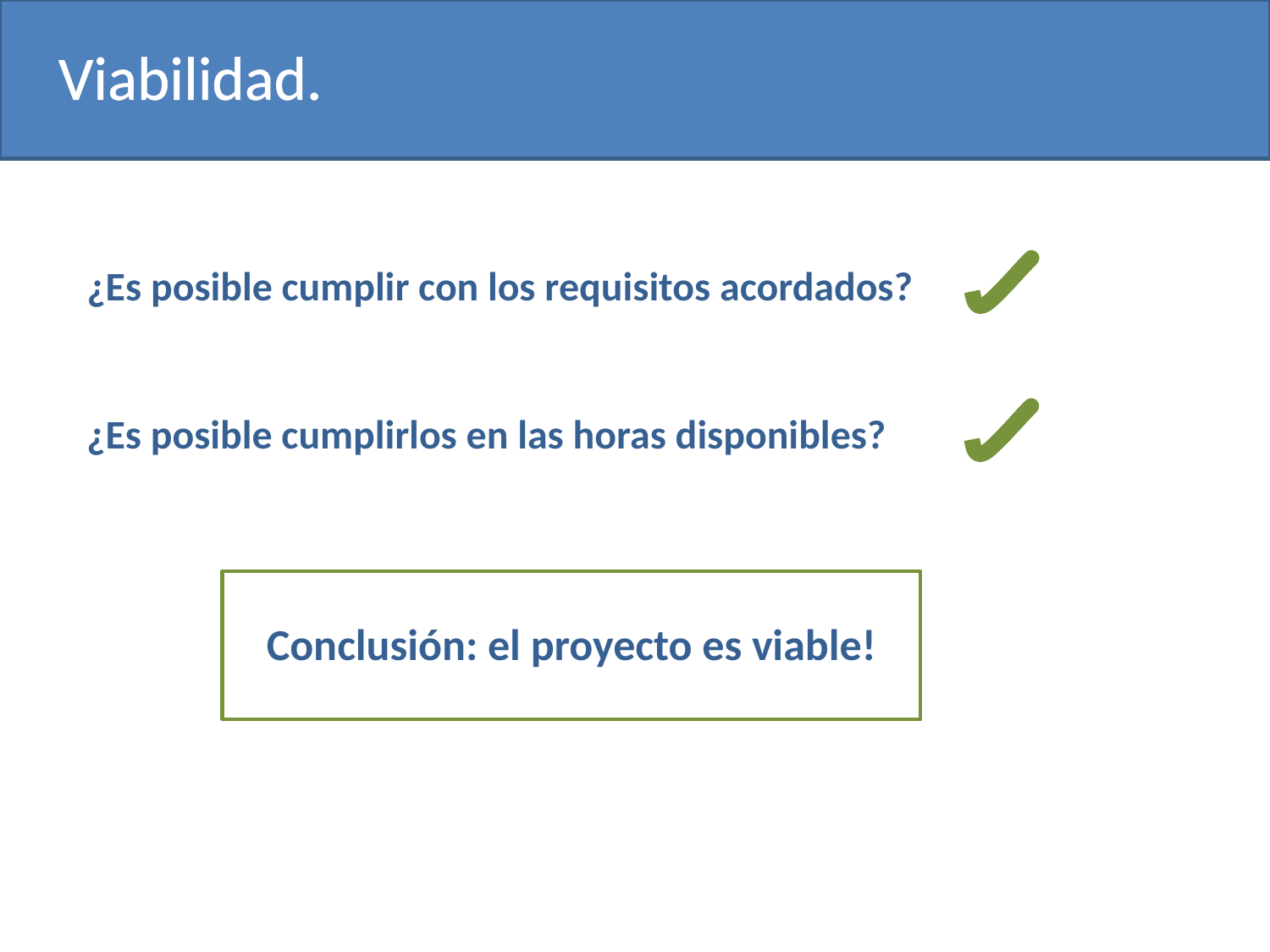

Viabilidad.
¿Es posible cumplir con los requisitos acordados?

¿Es posible cumplirlos en las horas disponibles?

Conclusión: el proyecto es viable!